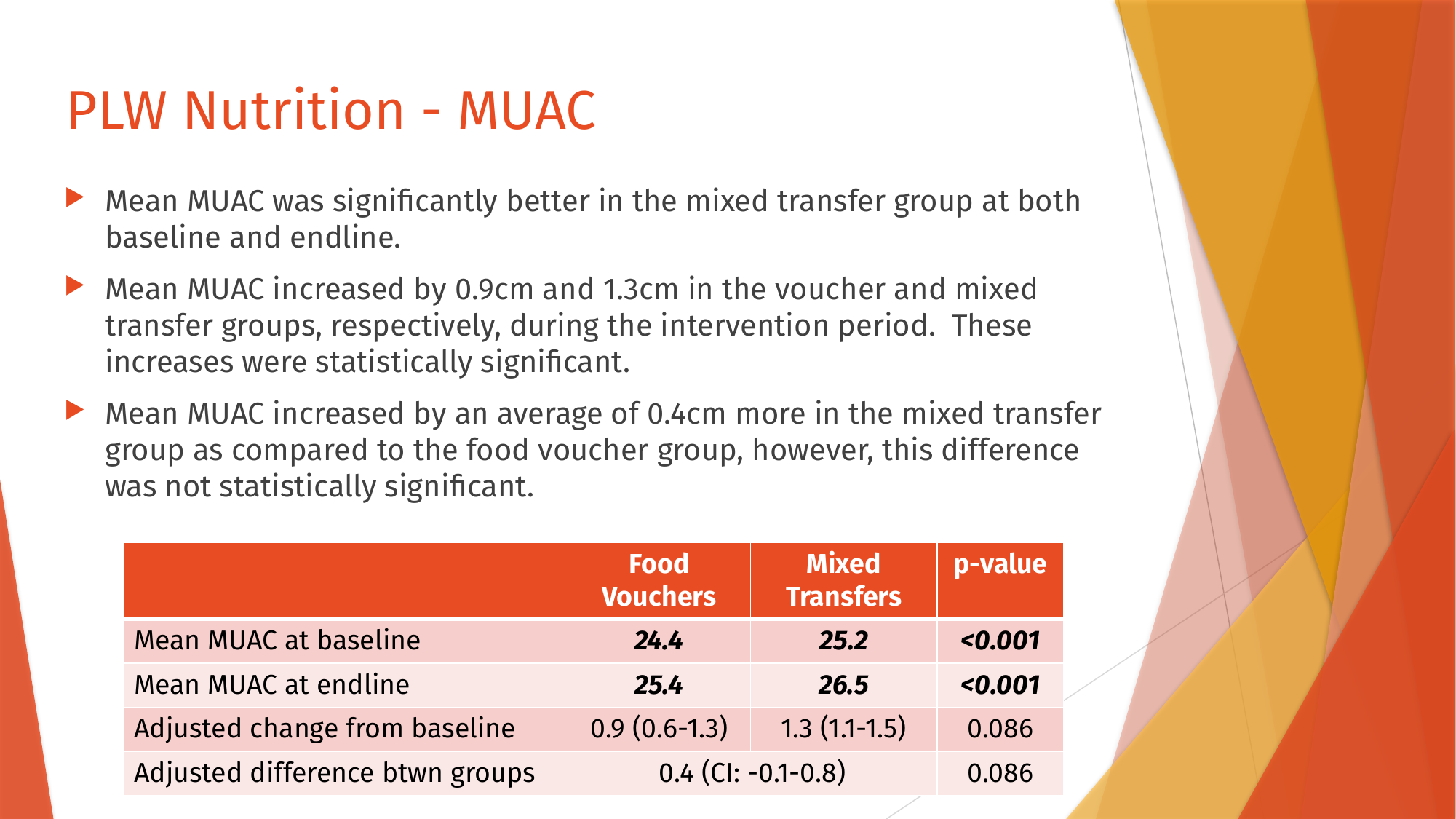

# PLW Nutrition - MUAC
Mean MUAC was significantly better in the mixed transfer group at both baseline and endline.
Mean MUAC increased by 0.9cm and 1.3cm in the voucher and mixed transfer groups, respectively, during the intervention period.  These increases were statistically significant.
Mean MUAC increased by an average of 0.4cm more in the mixed transfer group as compared to the food voucher group, however, this difference was not statistically significant.
|  | Food Vouchers | Mixed Transfers | p-value |
| --- | --- | --- | --- |
| Mean MUAC at baseline | 24.4 | 25.2 | <0.001 |
| Mean MUAC at endline | 25.4 | 26.5 | <0.001 |
| Adjusted change from baseline | 0.9 (0.6-1.3) | 1.3 (1.1-1.5) | 0.086 |
| Adjusted difference btwn groups | 0.4 (CI: -0.1-0.8) |  | 0.086 |